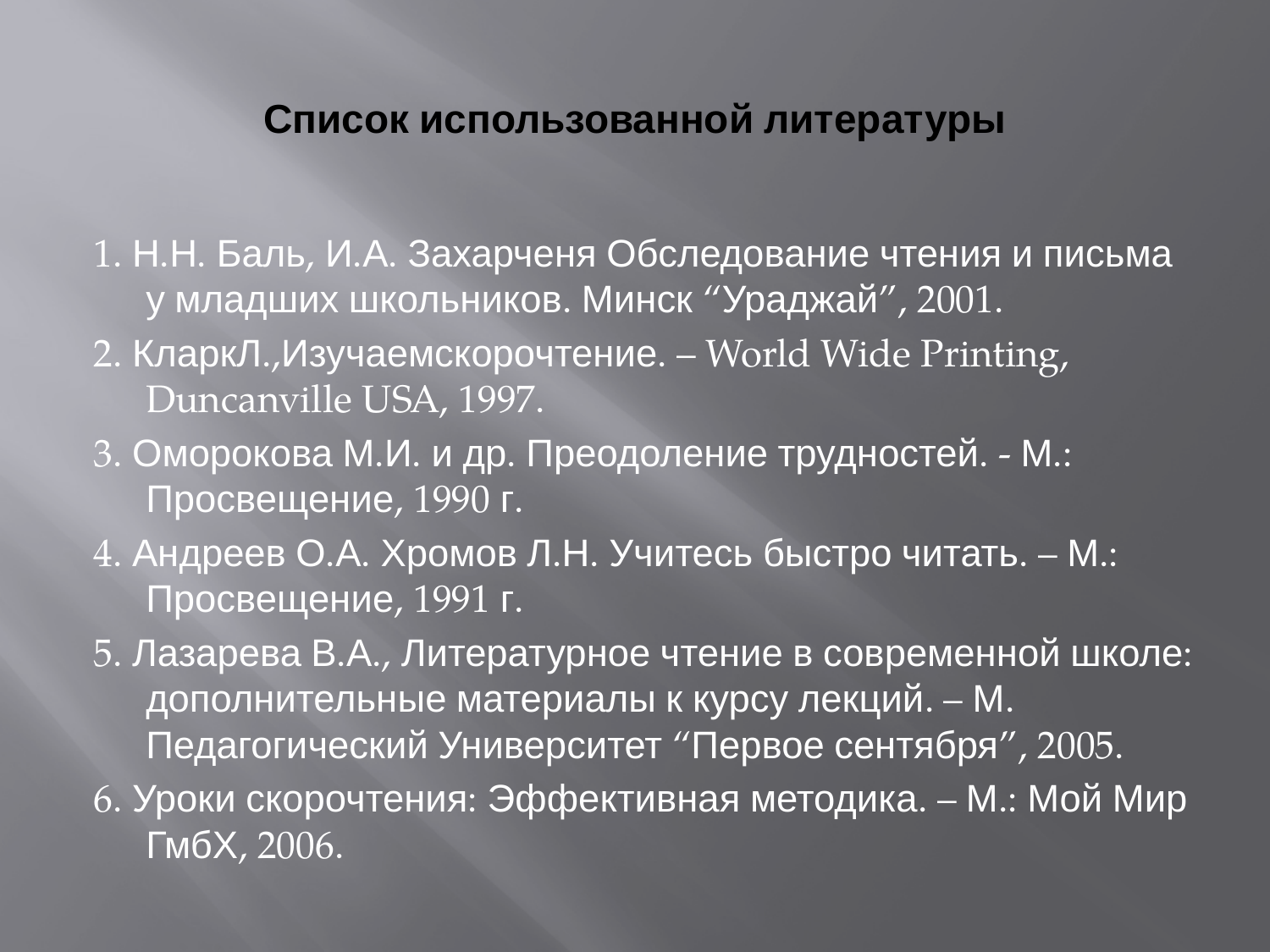

# Список использованной литературы
1. Н.Н. Баль, И.А. Захарченя Обследование чтения и письма у младших школьников. Минск “Ураджай”, 2001.
2. КларкЛ.,Изучаемскорочтение. – World Wide Printing, Duncanville USA, 1997.
3. Оморокова М.И. и др. Преодоление трудностей. - М.: Просвещение, 1990 г.
4. Андреев О.А. Хромов Л.Н. Учитесь быстро читать. – М.: Просвещение, 1991 г.
5. Лазарева В.А., Литературное чтение в современной школе: дополнительные материалы к курсу лекций. – М. Педагогический Университет “Первое сентября”, 2005.
6. Уроки скорочтения: Эффективная методика. – М.: Мой Мир ГмбХ, 2006.